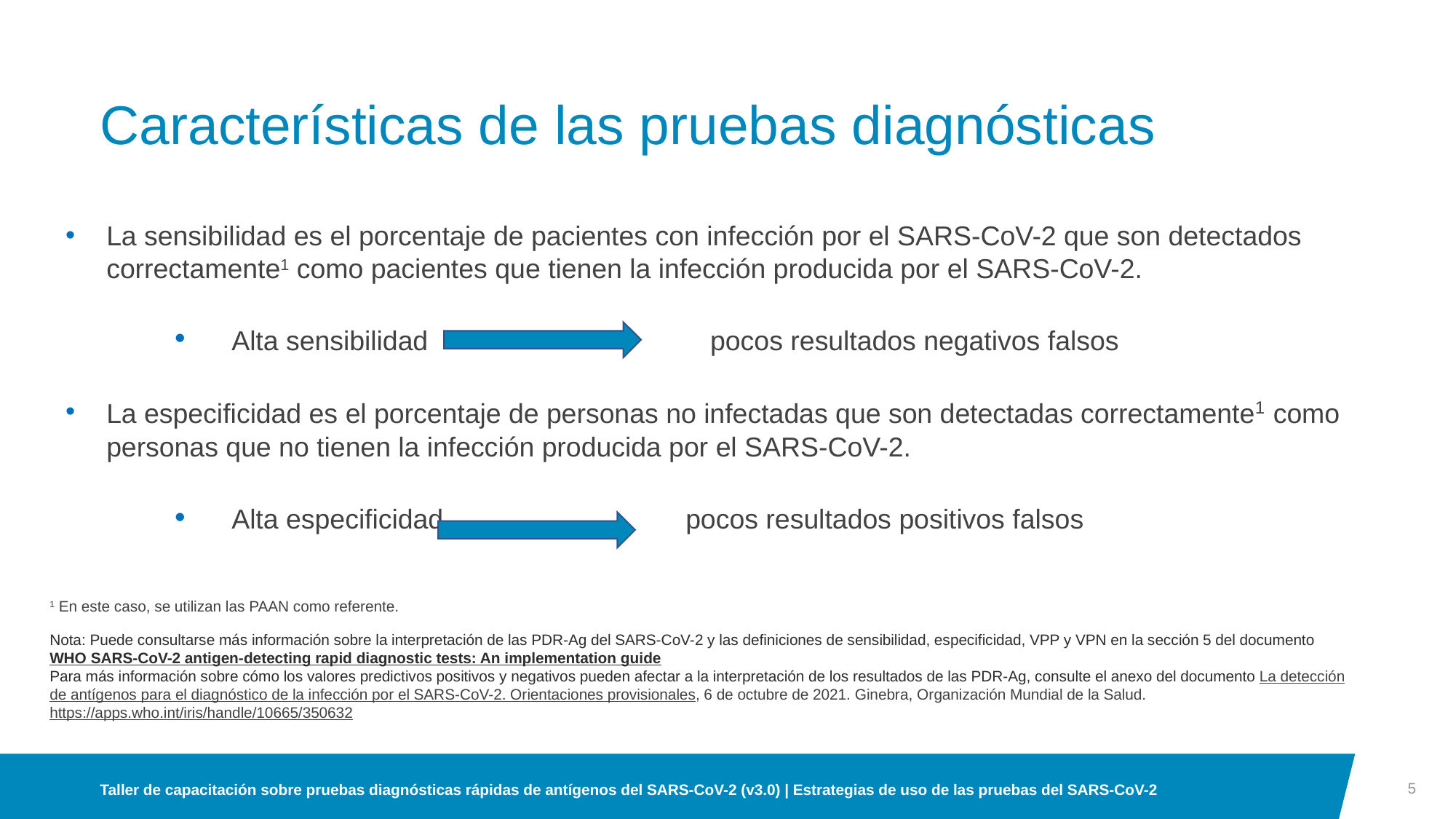

# Características de las pruebas diagnósticas
La sensibilidad es el porcentaje de pacientes con infección por el SARS-CoV-2 que son detectados correctamente1 como pacientes que tienen la infección producida por el SARS-CoV-2.

  Alta sensibilidad 	                    pocos resultados negativos falsos

La especificidad es el porcentaje de personas no infectadas que son detectadas correctamente1 como personas que no tienen la infección producida por el SARS-CoV-2.

  Alta especificidad               	    pocos resultados positivos falsos

1 En este caso, se utilizan las PAAN como referente.

Nota: Puede consultarse más información sobre la interpretación de las PDR-Ag del SARS-CoV-2 y las definiciones de sensibilidad, especificidad, VPP y VPN en la sección 5 del documento WHO SARS-CoV-2 antigen-detecting rapid diagnostic tests: An implementation guide
Para más información sobre cómo los valores predictivos positivos y negativos pueden afectar a la interpretación de los resultados de las PDR-Ag, consulte el anexo del documento La detección de antígenos para el diagnóstico de la infección por el SARS-CoV-2. Orientaciones provisionales, 6 de octubre de 2021. Ginebra, Organización Mundial de la Salud. https://apps.who.int/iris/handle/10665/350632
5
Taller de capacitación sobre pruebas diagnósticas rápidas de antígenos del SARS-CoV-2 (v3.0) | Estrategias de uso de las pruebas del SARS-CoV-2